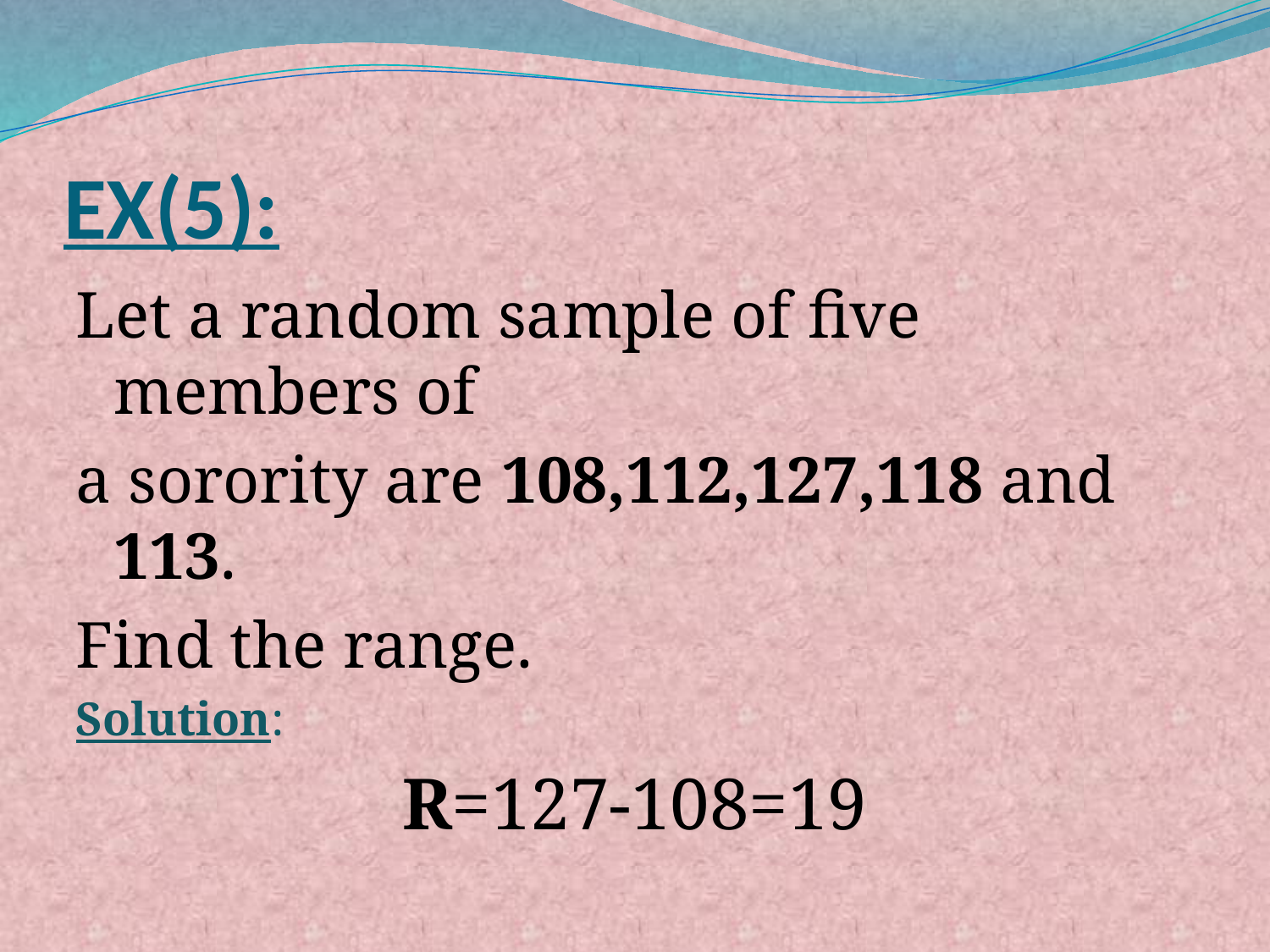

# EX(5):
Let a random sample of five members of
a sorority are 108,112,127,118 and 113.
Find the range.
Solution:
R=127-108=19